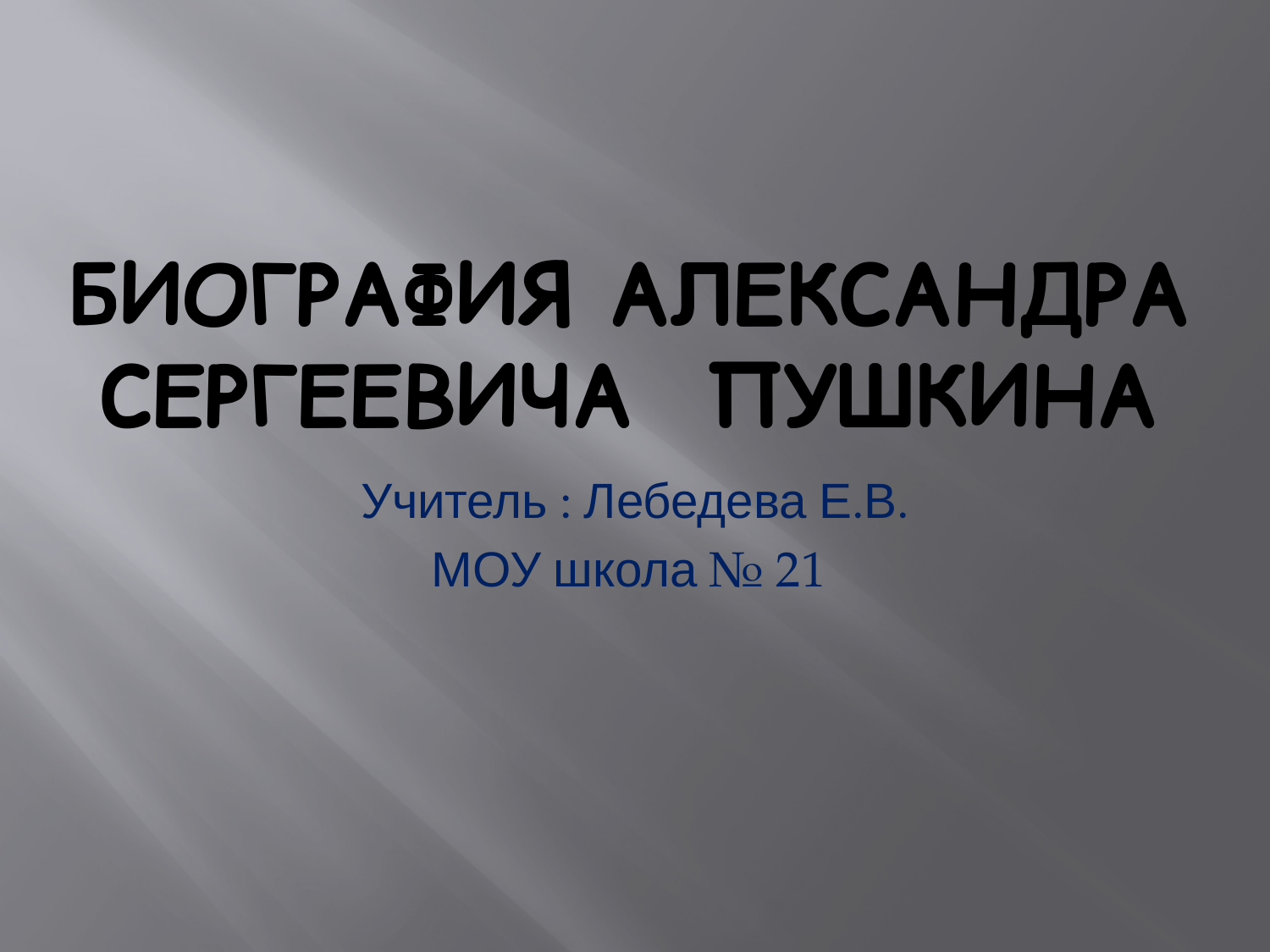

# Биография Александра Сергеевича  Пушкина
Учитель : Лебедева Е.В.
МОУ школа № 21